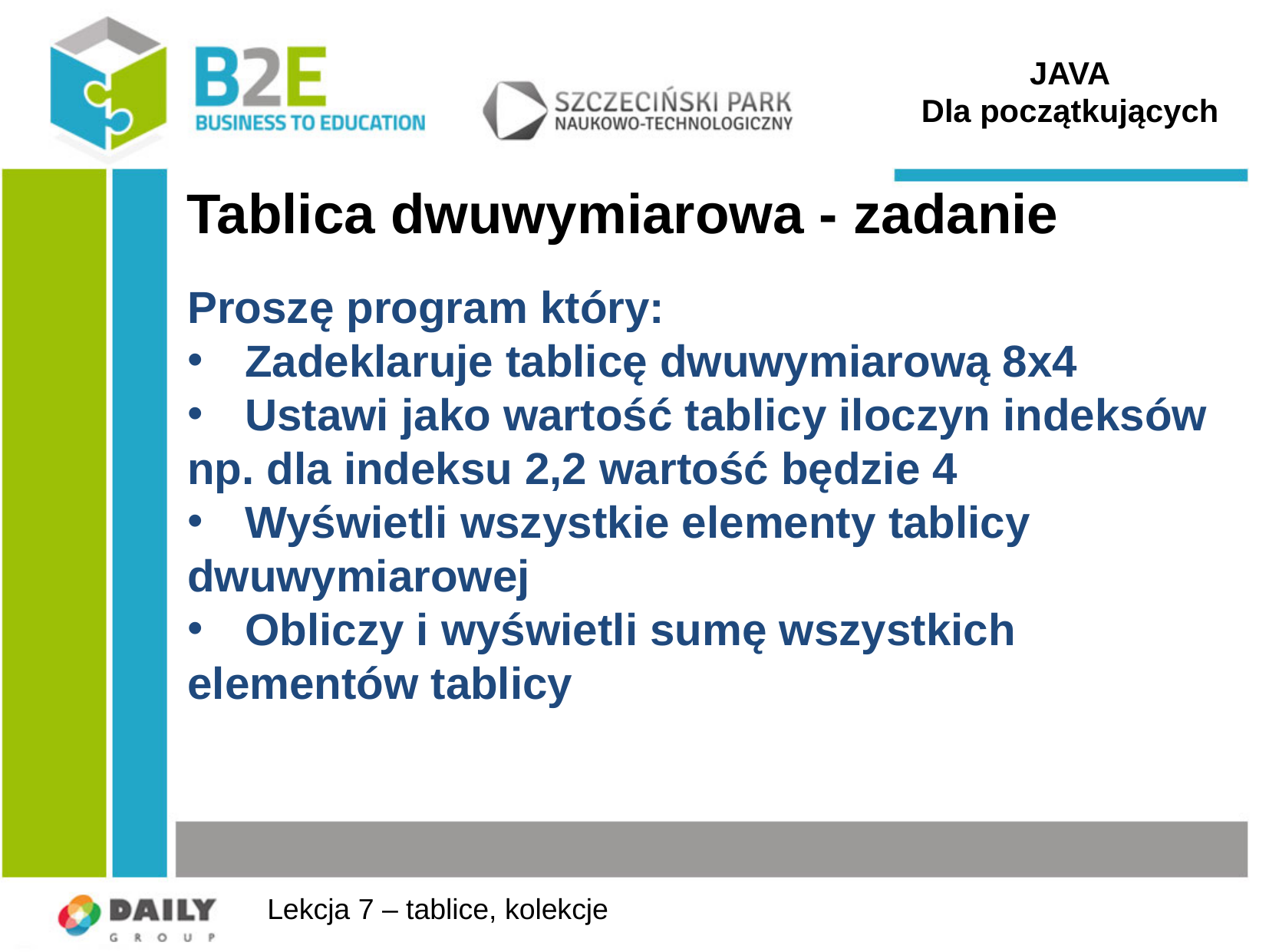

JAVA
Dla początkujących
# Tablica dwuwymiarowa - zadanie
Proszę program który:
Zadeklaruje tablicę dwuwymiarową 8x4
Ustawi jako wartość tablicy iloczyn indeksów
np. dla indeksu 2,2 wartość będzie 4
Wyświetli wszystkie elementy tablicy
dwuwymiarowej
Obliczy i wyświetli sumę wszystkich
elementów tablicy

Lekcja 7 – tablice, kolekcje